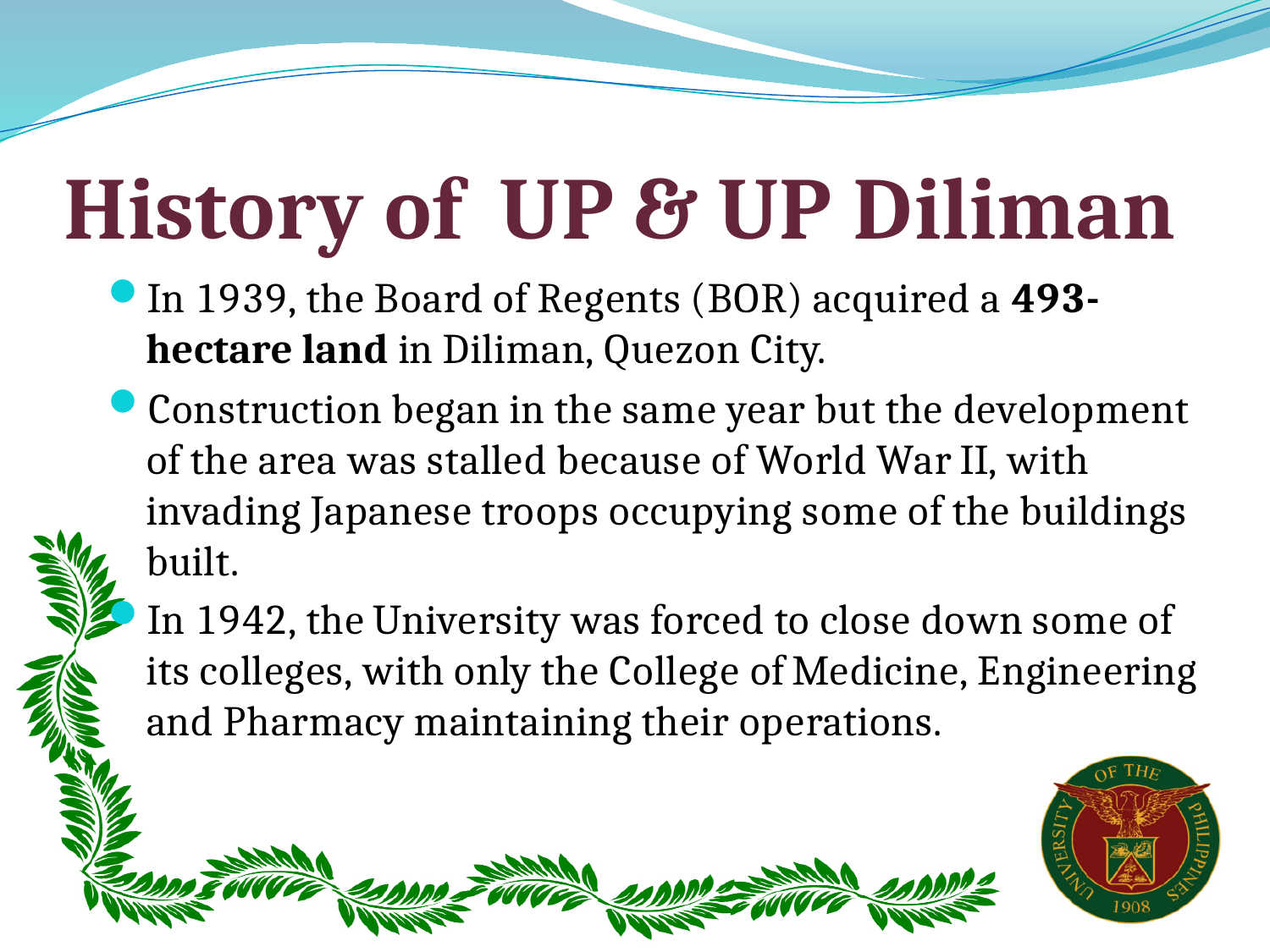

# History of  UP & UP Diliman
In 1939, the Board of Regents (BOR) acquired a 493-hectare land in Diliman, Quezon City.
Construction began in the same year but the development of the area was stalled because of World War II, with invading Japanese troops occupying some of the buildings built.
In 1942, the University was forced to close down some of its colleges, with only the College of Medicine, Engineering and Pharmacy maintaining their operations.